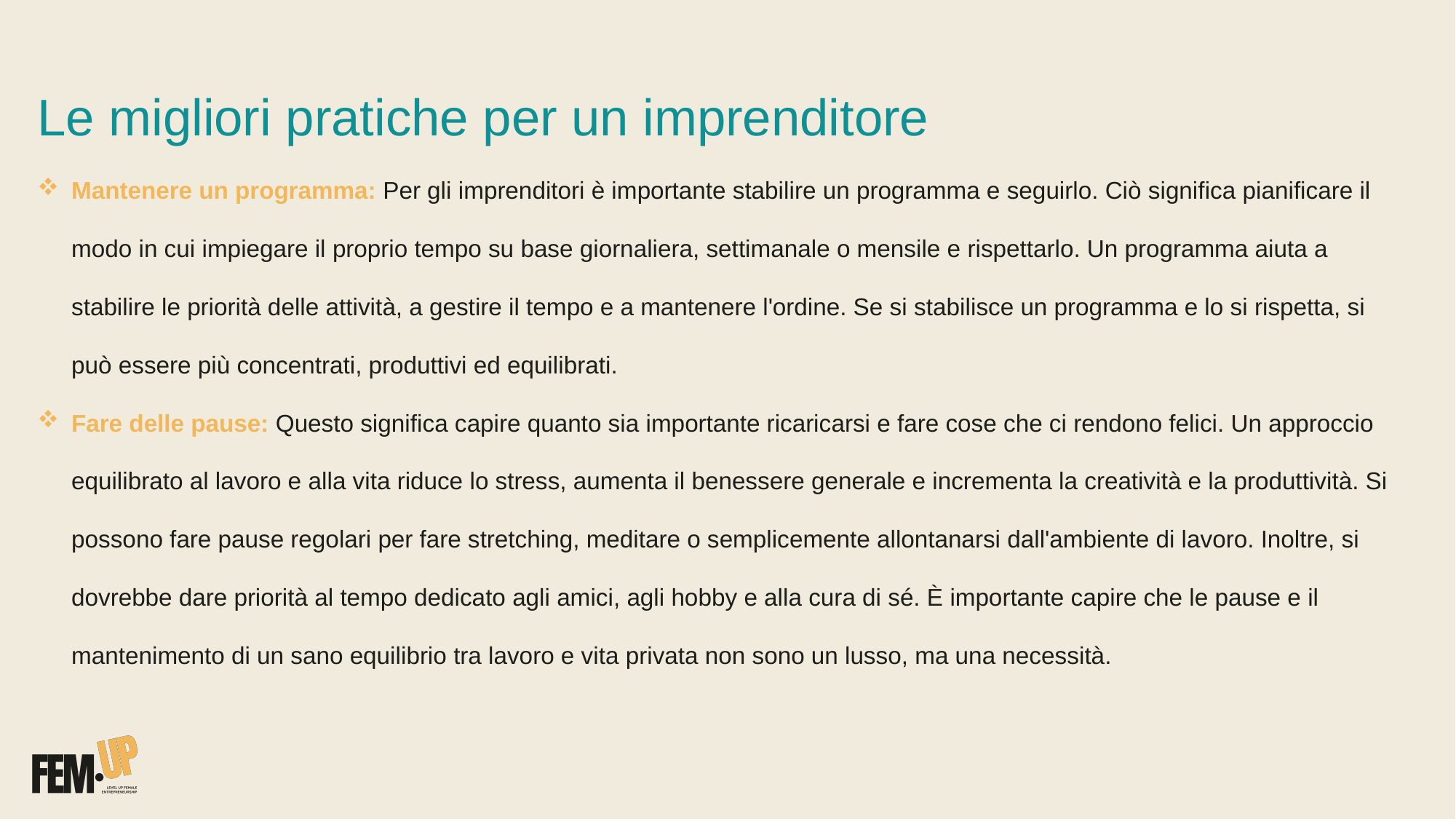

Le migliori pratiche per un imprenditore
Mantenere un programma: Per gli imprenditori è importante stabilire un programma e seguirlo. Ciò significa pianificare il modo in cui impiegare il proprio tempo su base giornaliera, settimanale o mensile e rispettarlo. Un programma aiuta a stabilire le priorità delle attività, a gestire il tempo e a mantenere l'ordine. Se si stabilisce un programma e lo si rispetta, si può essere più concentrati, produttivi ed equilibrati.
Fare delle pause: Questo significa capire quanto sia importante ricaricarsi e fare cose che ci rendono felici. Un approccio equilibrato al lavoro e alla vita riduce lo stress, aumenta il benessere generale e incrementa la creatività e la produttività. Si possono fare pause regolari per fare stretching, meditare o semplicemente allontanarsi dall'ambiente di lavoro. Inoltre, si dovrebbe dare priorità al tempo dedicato agli amici, agli hobby e alla cura di sé. È importante capire che le pause e il mantenimento di un sano equilibrio tra lavoro e vita privata non sono un lusso, ma una necessità.